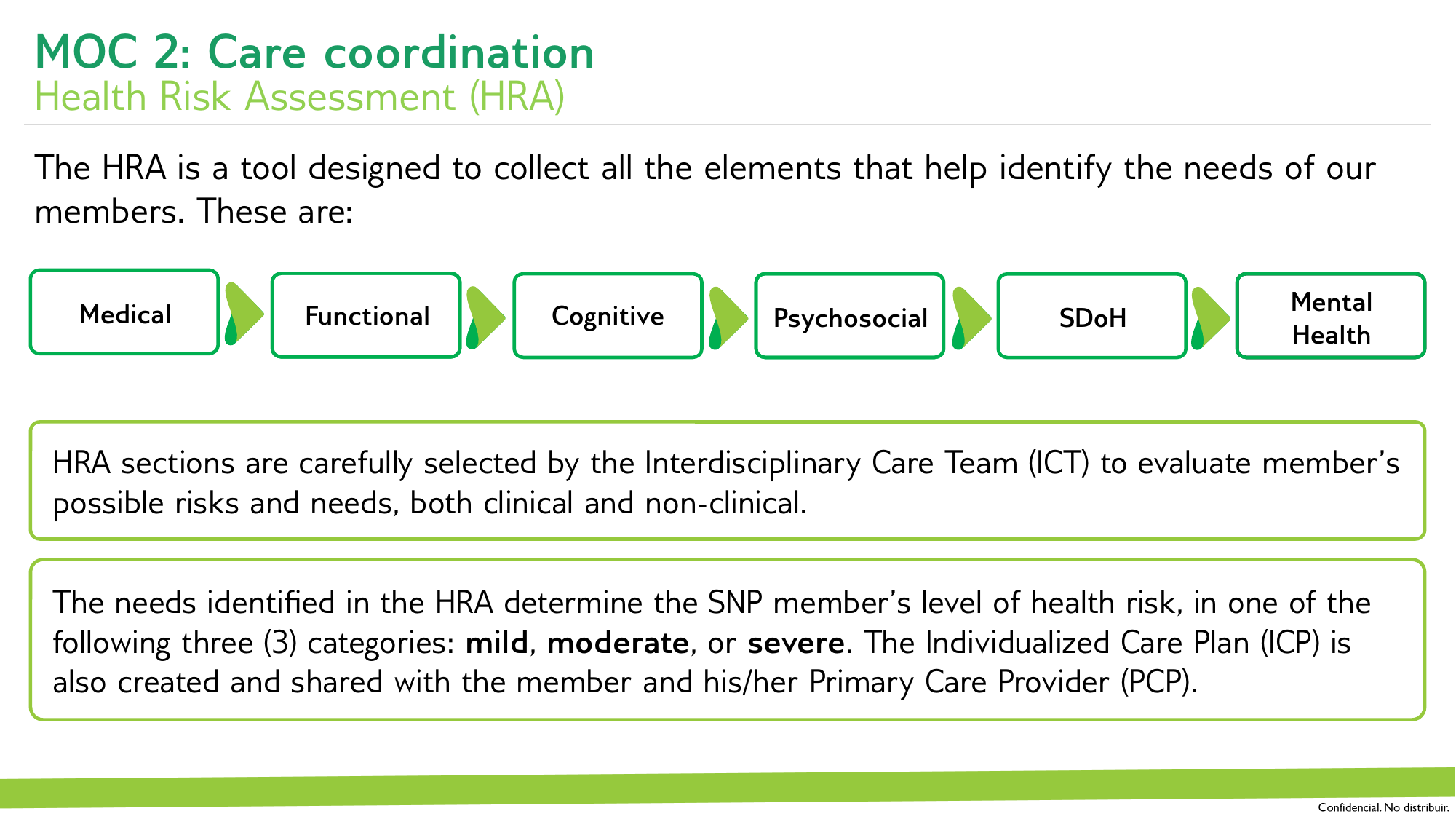

MOC 2: Care coordination: Health Risk Assessment (HRA)
MOC 2: Care coordination
Health Risk Assessment (HRA)
The HRA is a tool designed to collect all the elements that help identify the needs of our members. These are:

Mental
Health

Medical
Functional
Cognitive
Psychosocial
SDoH

HRA sections are carefully selected by the Interdisciplinary Care Team (ICT) to evaluate member’s possible risks and needs, both clinical and non-clinical.

The needs identified in the HRA determine the SNP member’s level of health risk, in one of the following three (3) categories: mild, moderate, or severe. The Individualized Care Plan (ICP) is also created and shared with the member and his/her Primary Care Provider (PCP).